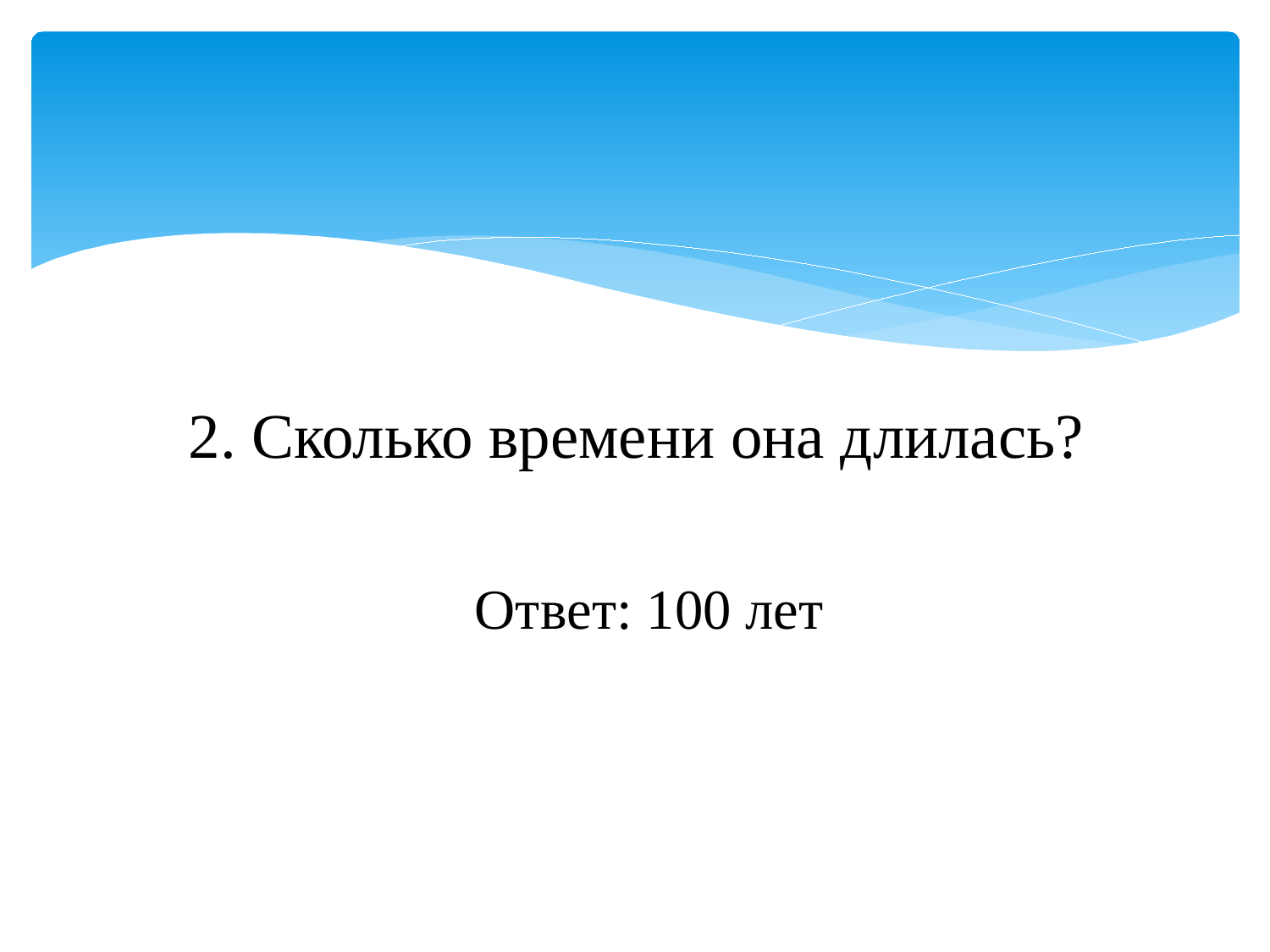

# 2. Сколько времени она длилась?
Ответ: 100 лет